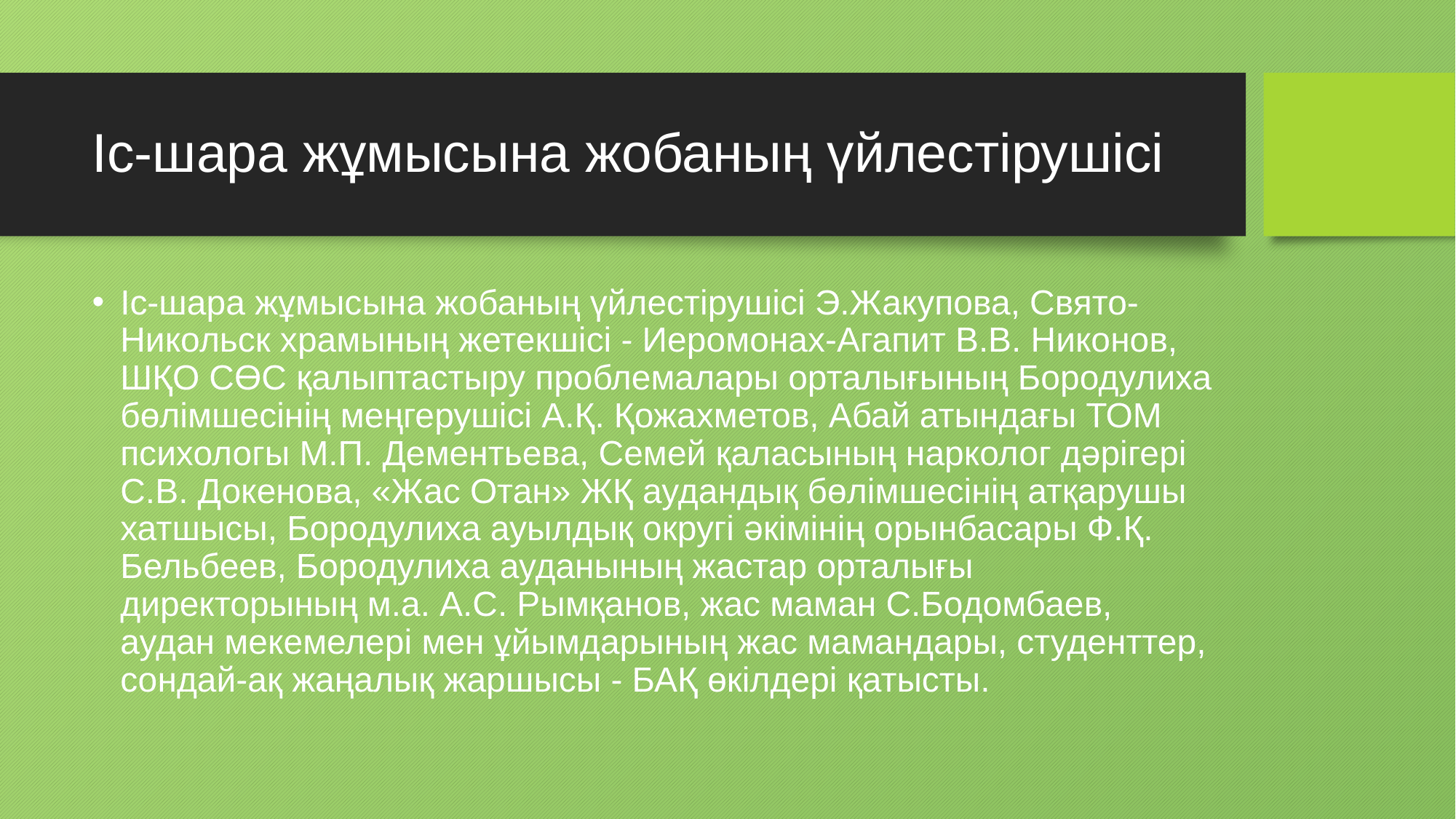

# Іс-шара жұмысына жобаның үйлестірушісі
Іс-шара жұмысына жобаның үйлестірушісі Э.Жакупова, Свято-Никольск храмының жетекшісі - Иеромонах-Агапит В.В. Никонов, ШҚО СӨС қалыптастыру проблемалары орталығының Бородулиха бөлімшесінің меңгерушісі А.Қ. Қожахметов, Абай атындағы ТОМ психологы М.П. Дементьева, Семей қаласының нарколог дәрігері С.В. Докенова, «Жас Отан» ЖҚ аудандық бөлімшесінің атқарушы хатшысы, Бородулиха ауылдық округі әкімінің орынбасары Ф.Қ. Бельбеев, Бородулиха ауданының жастар орталығы директорының м.а. А.С. Рымқанов, жас маман С.Бодомбаев, аудан мекемелері мен ұйымдарының жас мамандары, студенттер, сондай-ақ жаңалық жаршысы - БАҚ өкілдері қатысты.